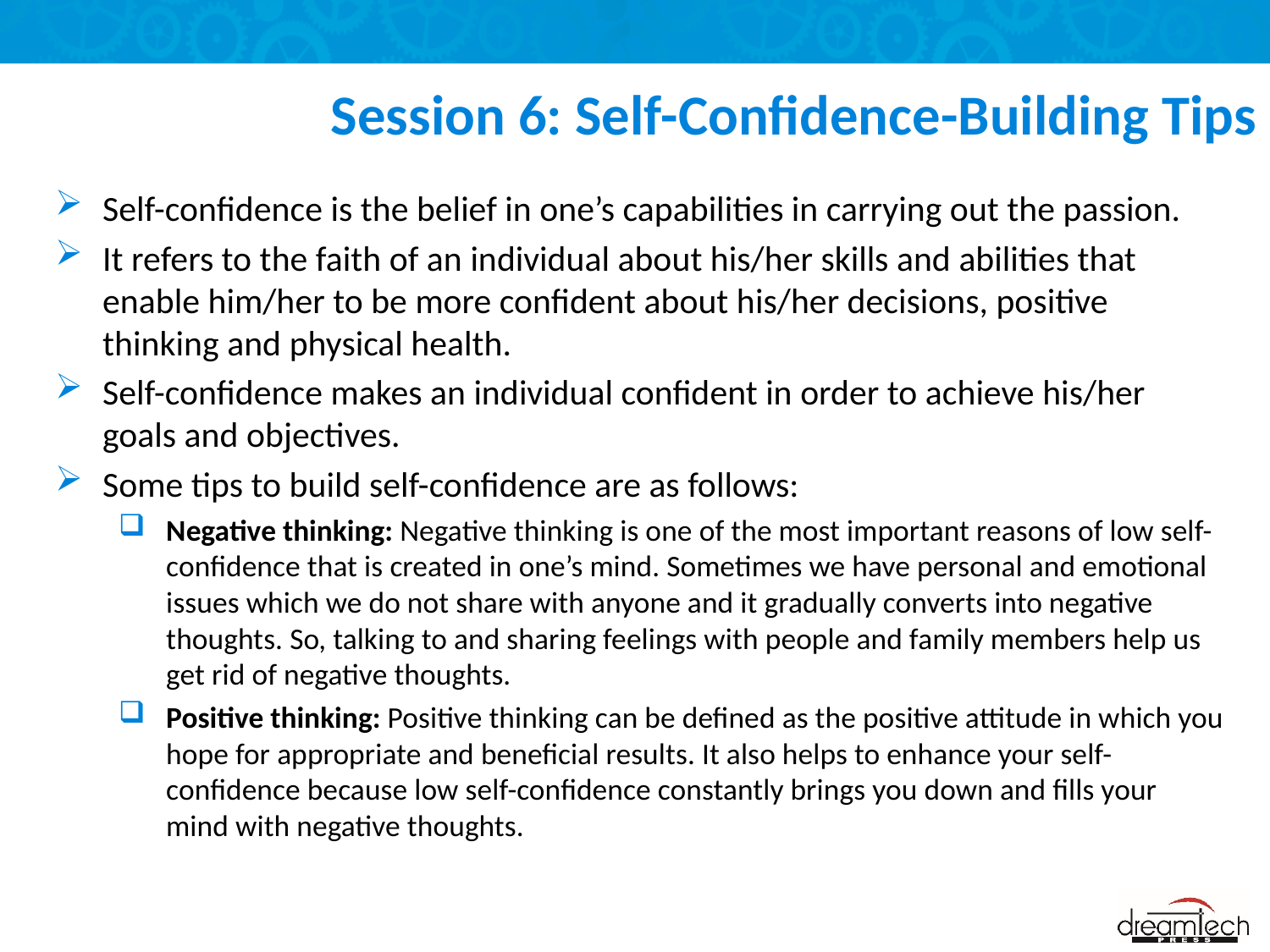

# Session 6: Self-Confidence-Building Tips
Self-confidence is the belief in one’s capabilities in carrying out the passion.
It refers to the faith of an individual about his/her skills and abilities that enable him/her to be more confident about his/her decisions, positive thinking and physical health.
Self-confidence makes an individual confident in order to achieve his/her goals and objectives.
Some tips to build self-confidence are as follows:
Negative thinking: Negative thinking is one of the most important reasons of low self-confidence that is created in one’s mind. Sometimes we have personal and emotional issues which we do not share with anyone and it gradually converts into negative thoughts. So, talking to and sharing feelings with people and family members help us get rid of negative thoughts.
Positive thinking: Positive thinking can be defined as the positive attitude in which you hope for appropriate and beneficial results. It also helps to enhance your self-confidence because low self-confidence constantly brings you down and fills your mind with negative thoughts.